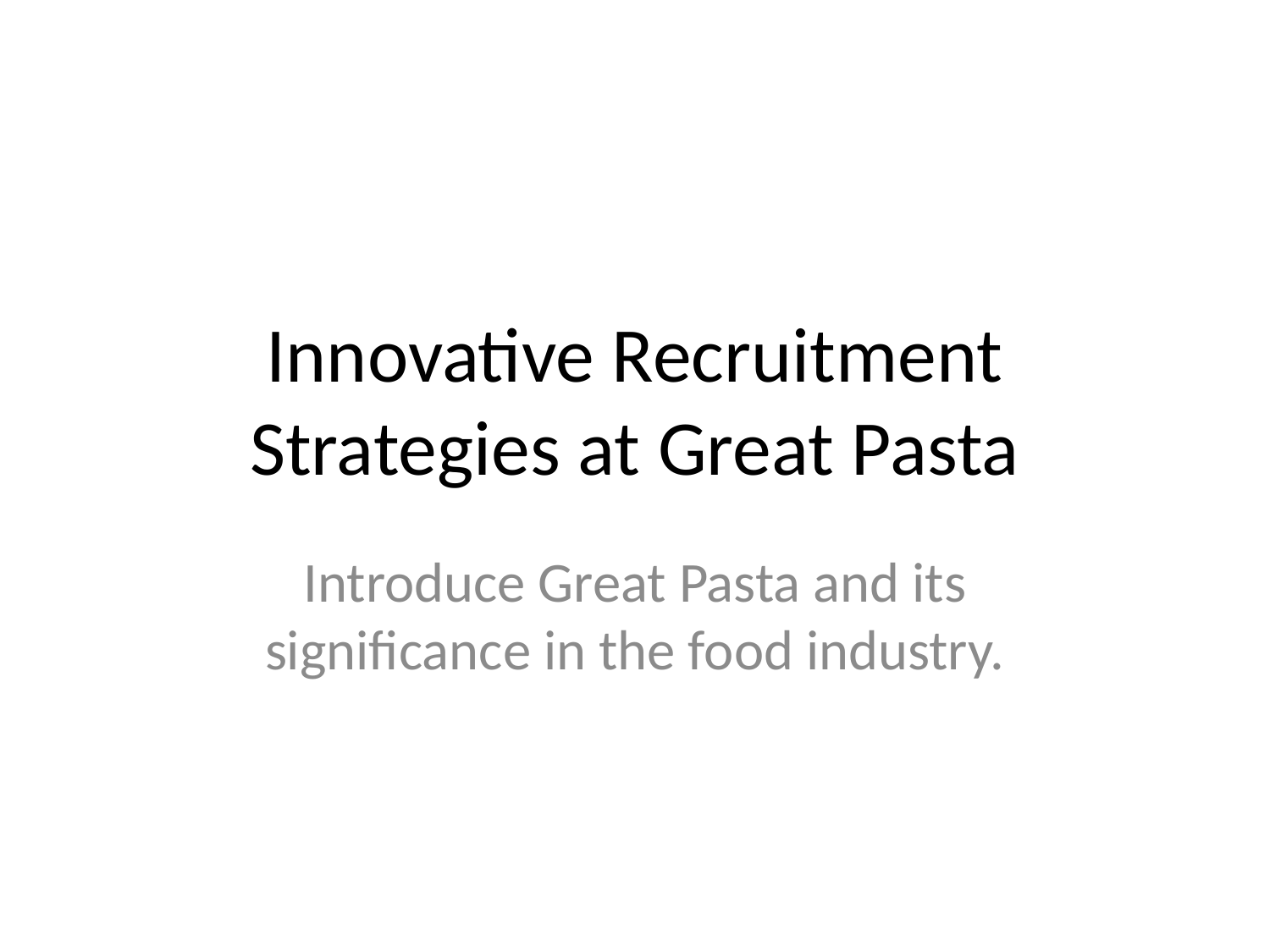

# Innovative Recruitment Strategies at Great Pasta
Introduce Great Pasta and its significance in the food industry.